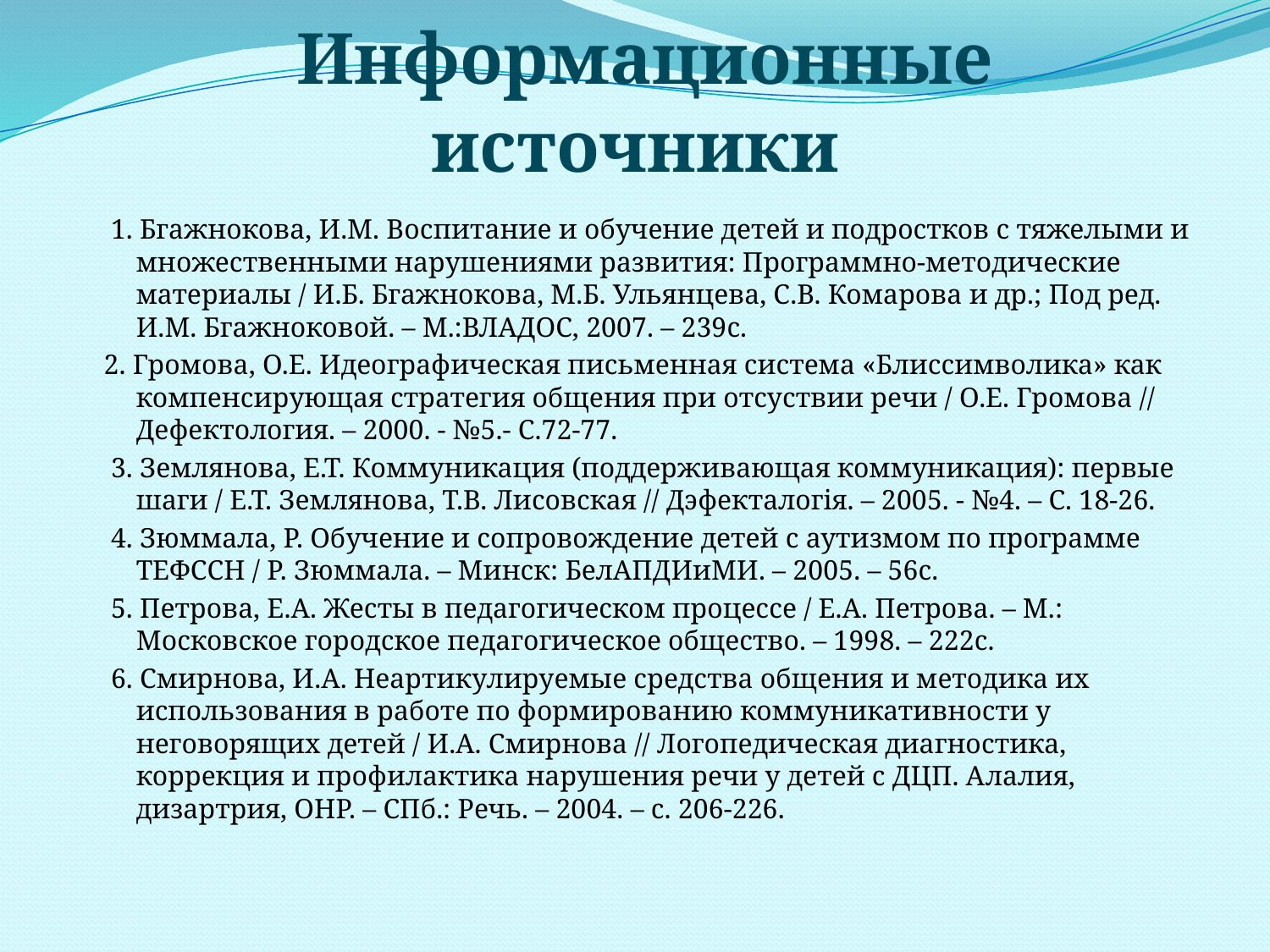

# Информационные источники
     1. Бгажнокова, И.М. Воспитание и обучение детей и подростков с тяжелыми и множественными нарушениями развития: Программно-методические материалы / И.Б. Бгажнокова, М.Б. Ульянцева, С.В. Комарова и др.; Под ред. И.М. Бгажноковой. – М.:ВЛАДОС, 2007. – 239с.
    2. Громова, О.Е. Идеографическая письменная система «Блиссимволика» как компенсирующая стратегия общения при отсуствии речи / О.Е. Громова // Дефектология. – 2000. - №5.- С.72-77.
     3. Землянова, Е.Т. Коммуникация (поддерживающая коммуникация): первые шаги / Е.Т. Землянова, Т.В. Лисовская // Дэфекталогiя. – 2005. - №4. – С. 18-26.
     4. Зюммала, Р. Обучение и сопровождение детей с аутизмом по программе ТЕФССН / Р. Зюммала. – Минск: БелАПДИиМИ. – 2005. – 56с.
     5. Петрова, Е.А. Жесты в педагогическом процессе / Е.А. Петрова. – М.: Московское городское педагогическое общество. – 1998. – 222с.
     6. Смирнова, И.А. Неартикулируемые средства общения и методика их использования в работе по формированию коммуникативности у неговорящих детей / И.А. Смирнова // Логопедическая диагностика, коррекция и профилактика нарушения речи у детей с ДЦП. Алалия, дизартрия, ОНР. – СПб.: Речь. – 2004. – с. 206-226.